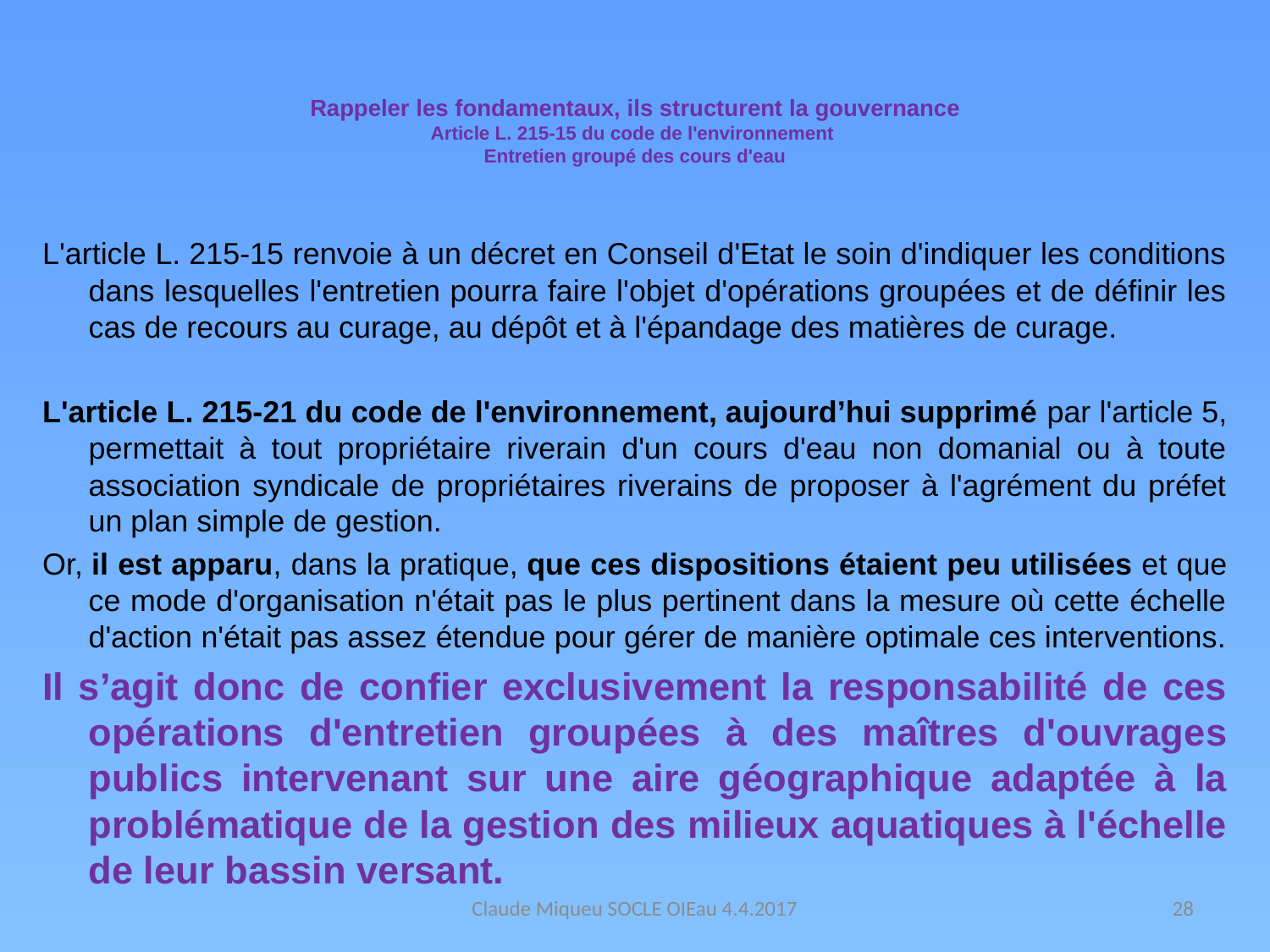

# Rappeler les fondamentaux, ils structurent la gouvernance Article L. 215-15 du code de l'environnement Entretien groupé des cours d'eau
L'article L. 215-15 renvoie à un décret en Conseil d'Etat le soin d'indiquer les conditions dans lesquelles l'entretien pourra faire l'objet d'opérations groupées et de définir les cas de recours au curage, au dépôt et à l'épandage des matières de curage.

L'article L. 215-21 du code de l'environnement, aujourd’hui supprimé par l'article 5, permettait à tout propriétaire riverain d'un cours d'eau non domanial ou à toute association syndicale de propriétaires riverains de proposer à l'agrément du préfet un plan simple de gestion.
Or, il est apparu, dans la pratique, que ces dispositions étaient peu utilisées et que ce mode d'organisation n'était pas le plus pertinent dans la mesure où cette échelle d'action n'était pas assez étendue pour gérer de manière optimale ces interventions.
Il s’agit donc de confier exclusivement la responsabilité de ces opérations d'entretien groupées à des maîtres d'ouvrages publics intervenant sur une aire géographique adaptée à la problématique de la gestion des milieux aquatiques à l'échelle de leur bassin versant.

Claude Miqueu SOCLE OIEau 4.4.2017
28